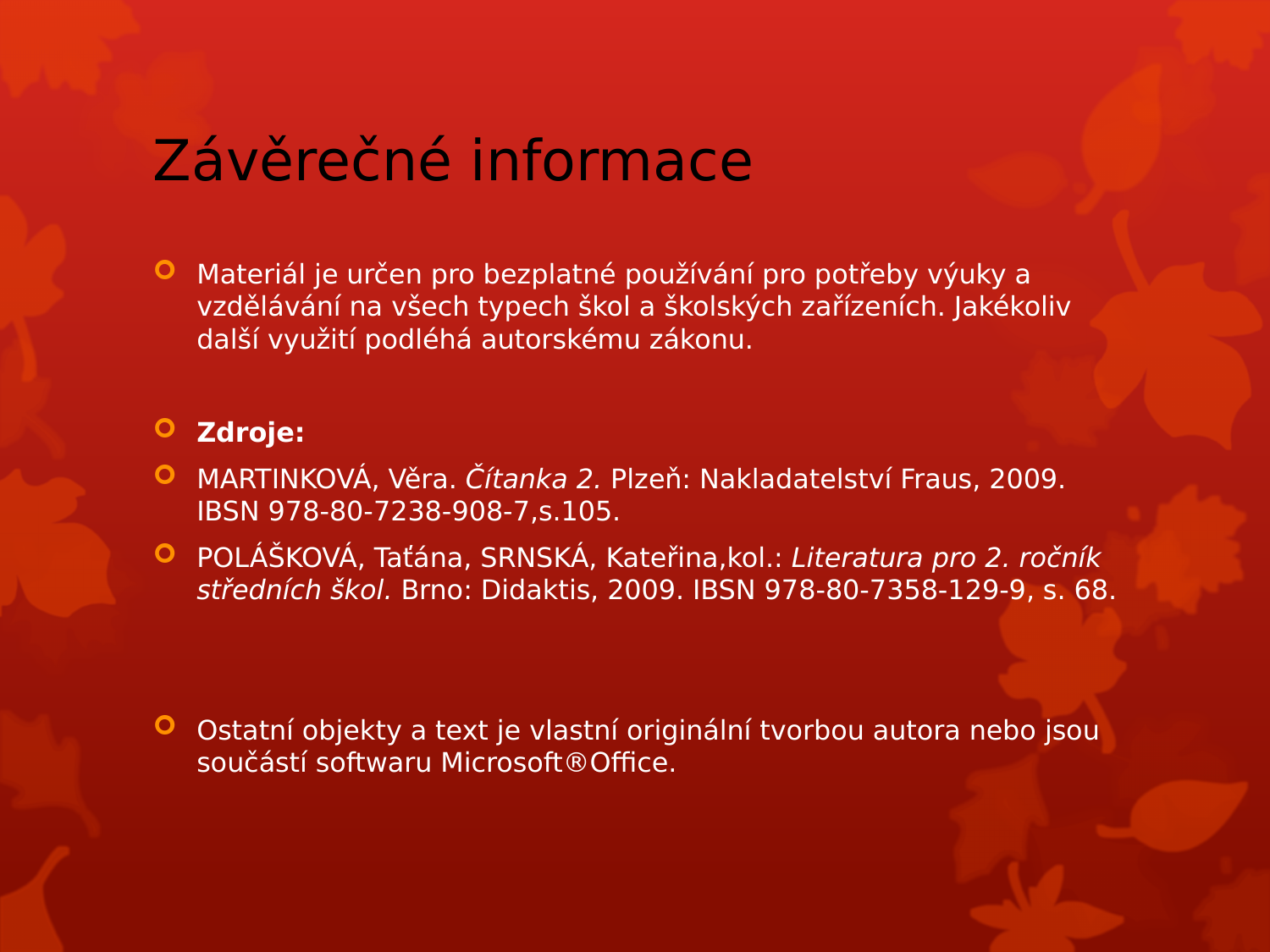

# Závěrečné informace
Materiál je určen pro bezplatné používání pro potřeby výuky a vzdělávání na všech typech škol a školských zařízeních. Jakékoliv další využití podléhá autorskému zákonu.

Zdroje:
MARTINKOVÁ, Věra. Čítanka 2. Plzeň: Nakladatelství Fraus, 2009. IBSN 978-80-7238-908-7,s.105.
POLÁŠKOVÁ, Taťána, SRNSKÁ, Kateřina,kol.: Literatura pro 2. ročník středních škol. Brno: Didaktis, 2009. IBSN 978-80-7358-129-9, s. 68.

Ostatní objekty a text je vlastní originální tvorbou autora nebo jsou součástí softwaru Microsoft®Office.